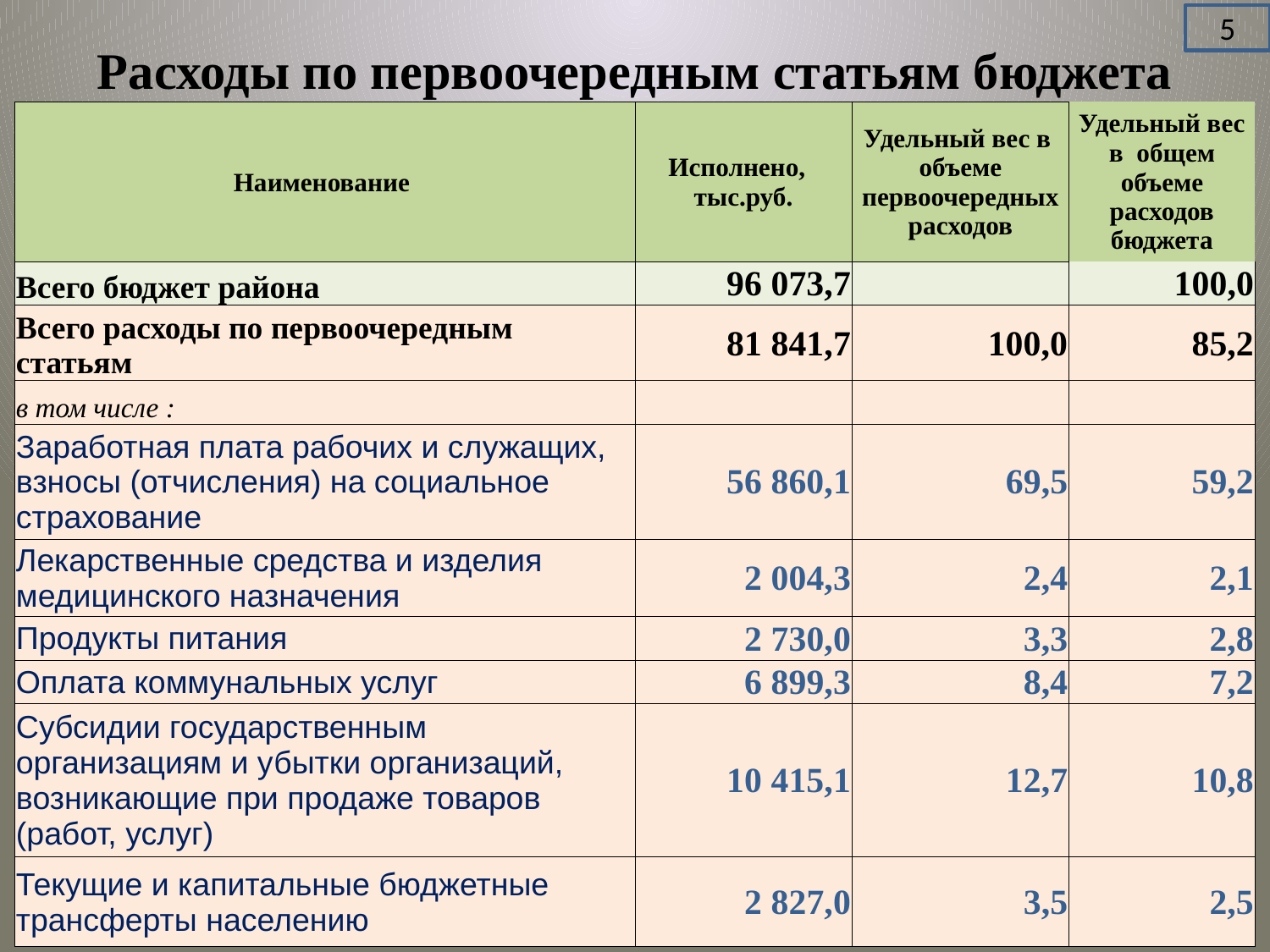

5
# Расходы по первоочередным статьям бюджета
| Наименование | Исполнено, тыс.руб. | Удельный вес в объеме первоочередных расходов | Удельный вес в общем объеме расходов бюджета |
| --- | --- | --- | --- |
| Всего бюджет района | 96 073,7 |  | 100,0 |
| Всего расходы по первоочередным статьям | 81 841,7 | 100,0 | 85,2 |
| в том числе : |  |  |  |
| Заработная плата рабочих и служащих, взносы (отчисления) на социальное страхование | 56 860,1 | 69,5 | 59,2 |
| Лекарственные средства и изделия медицинского назначения | 2 004,3 | 2,4 | 2,1 |
| Продукты питания | 2 730,0 | 3,3 | 2,8 |
| Оплата коммунальных услуг | 6 899,3 | 8,4 | 7,2 |
| Субсидии государственным организациям и убытки организаций, возникающие при продаже товаров (работ, услуг) | 10 415,1 | 12,7 | 10,8 |
| Текущие и капитальные бюджетные трансферты населению | 2 827,0 | 3,5 | 2,5 |